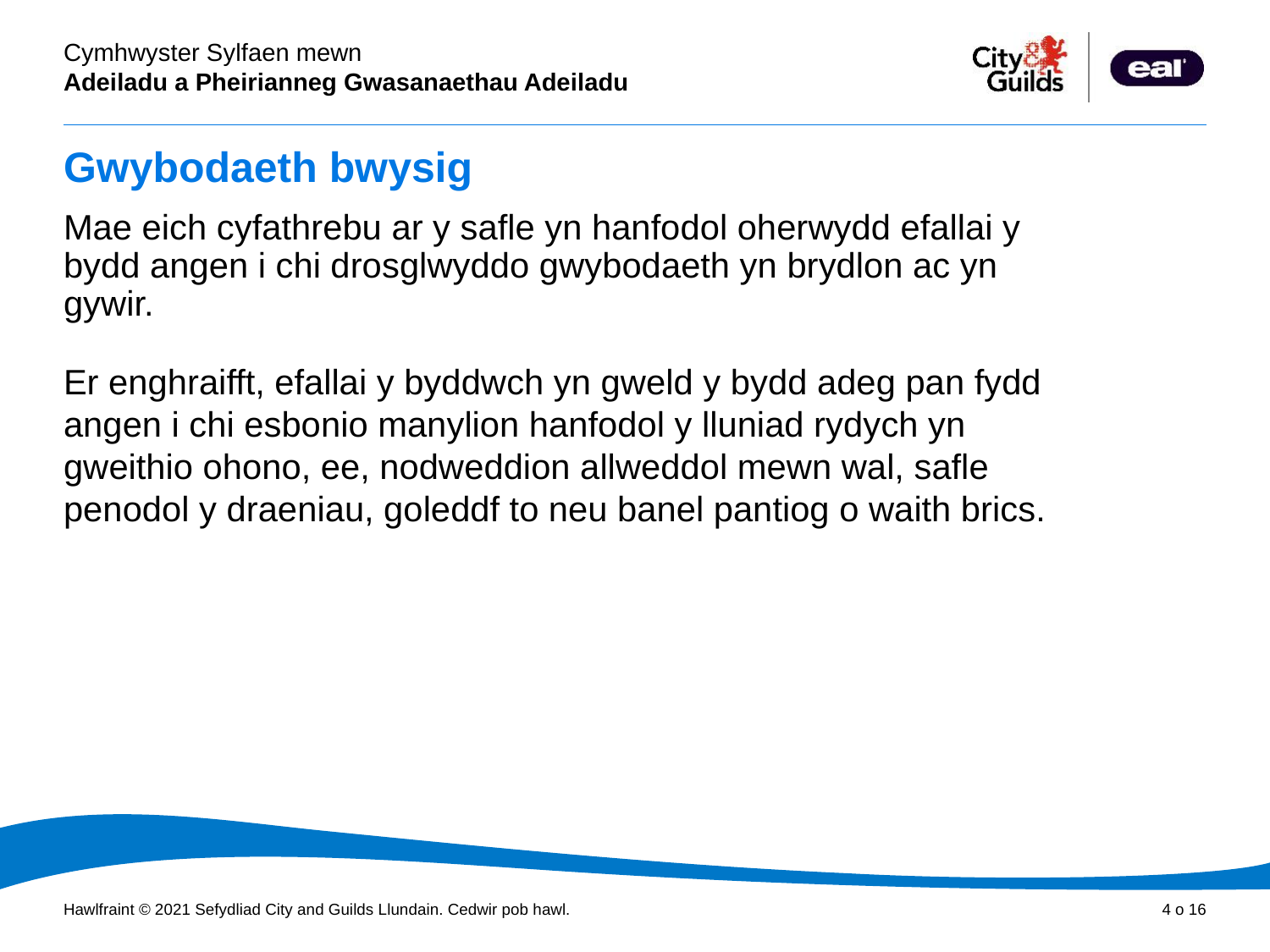

# Gwybodaeth bwysig
Mae eich cyfathrebu ar y safle yn hanfodol oherwydd efallai y bydd angen i chi drosglwyddo gwybodaeth yn brydlon ac yn gywir.
Er enghraifft, efallai y byddwch yn gweld y bydd adeg pan fydd angen i chi esbonio manylion hanfodol y lluniad rydych yn gweithio ohono, ee, nodweddion allweddol mewn wal, safle penodol y draeniau, goleddf to neu banel pantiog o waith brics.